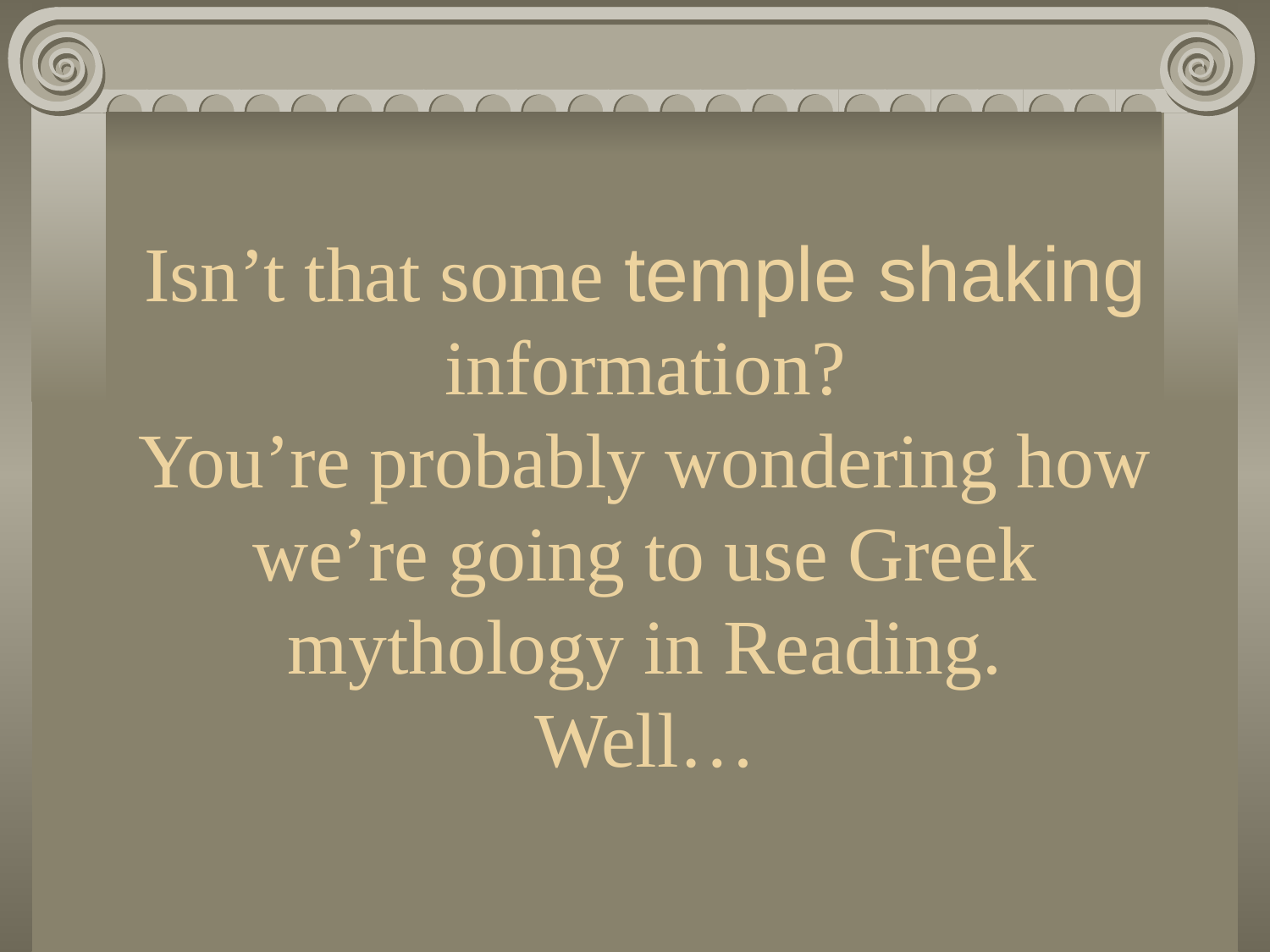

# Isn’t that some temple shaking information? You’re probably wondering how we’re going to use Greek mythology in Reading. Well…